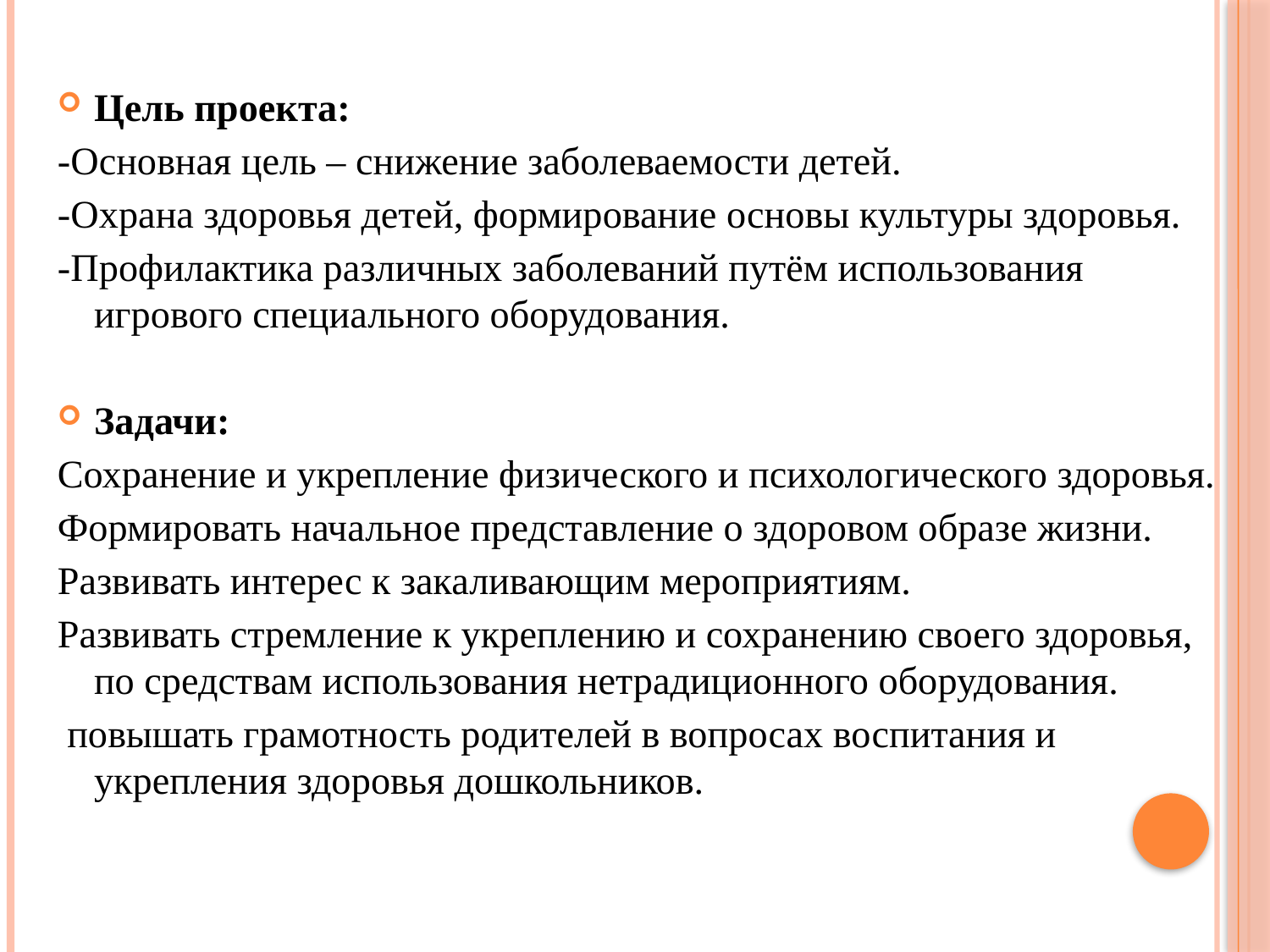

#
Цель проекта:
-Основная цель – снижение заболеваемости детей.
-Охрана здоровья детей, формирование основы культуры здоровья.
-Профилактика различных заболеваний путём использования игрового специального оборудования.

Задачи:
Сохранение и укрепление физического и психологического здоровья.
Формировать начальное представление о здоровом образе жизни.
Развивать интерес к закаливающим мероприятиям.
Развивать стремление к укреплению и сохранению своего здоровья, по средствам использования нетрадиционного оборудования.
 повышать грамотность родителей в вопросах воспитания и укрепления здоровья дошкольников.